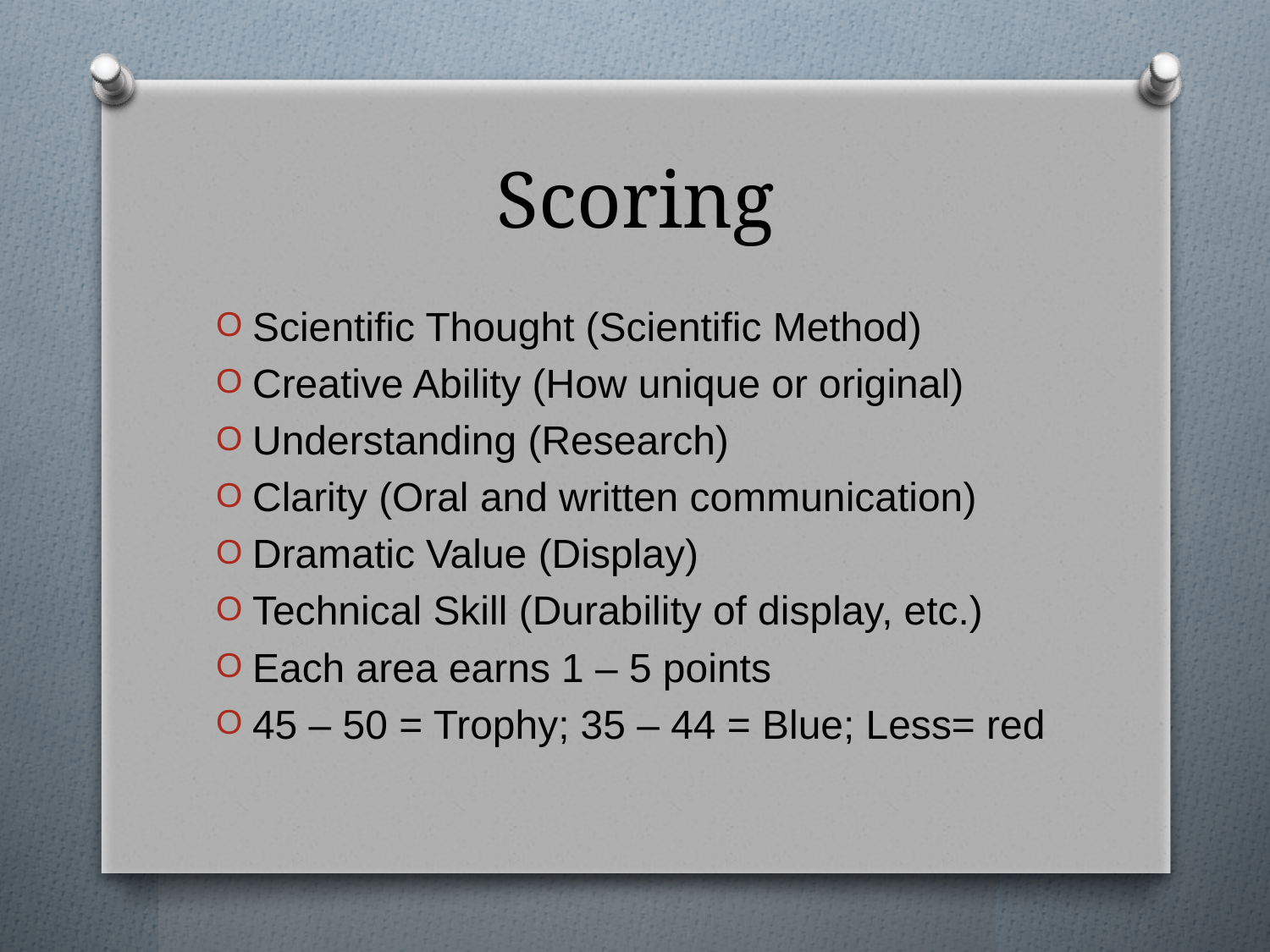

# Scoring
Scientific Thought (Scientific Method)
Creative Ability (How unique or original)
Understanding (Research)
Clarity (Oral and written communication)
Dramatic Value (Display)
Technical Skill (Durability of display, etc.)
Each area earns 1 – 5 points
45 – 50 = Trophy; 35 – 44 = Blue; Less= red